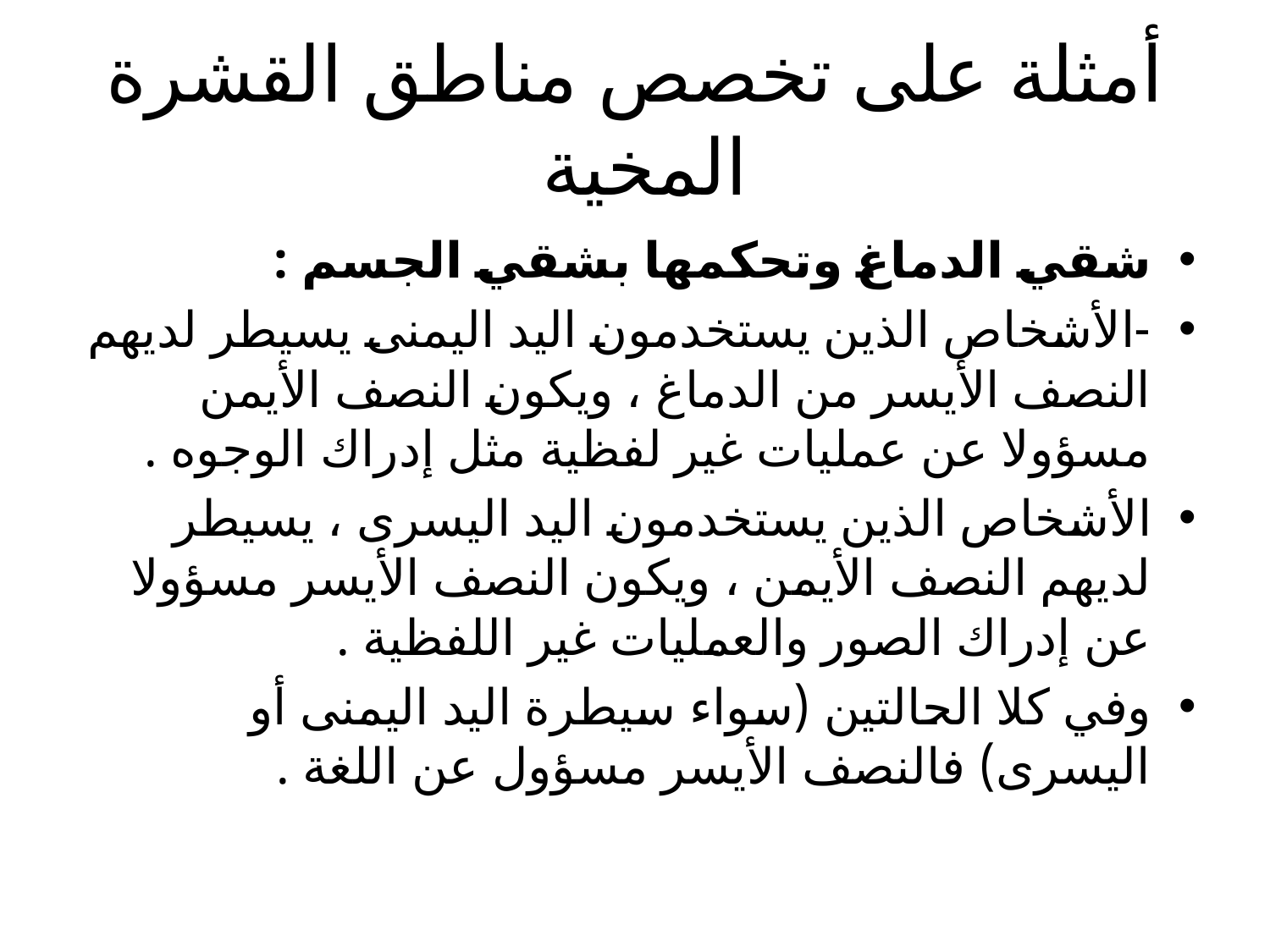

# أمثلة على تخصص مناطق القشرة المخية
شقي الدماغ وتحكمها بشقي الجسم :
-الأشخاص الذين يستخدمون اليد اليمنى يسيطر لديهم النصف الأيسر من الدماغ ، ويكون النصف الأيمن مسؤولا عن عمليات غير لفظية مثل إدراك الوجوه .
الأشخاص الذين يستخدمون اليد اليسرى ، يسيطر لديهم النصف الأيمن ، ويكون النصف الأيسر مسؤولا عن إدراك الصور والعمليات غير اللفظية .
وفي كلا الحالتين (سواء سيطرة اليد اليمنى أو اليسرى) فالنصف الأيسر مسؤول عن اللغة .